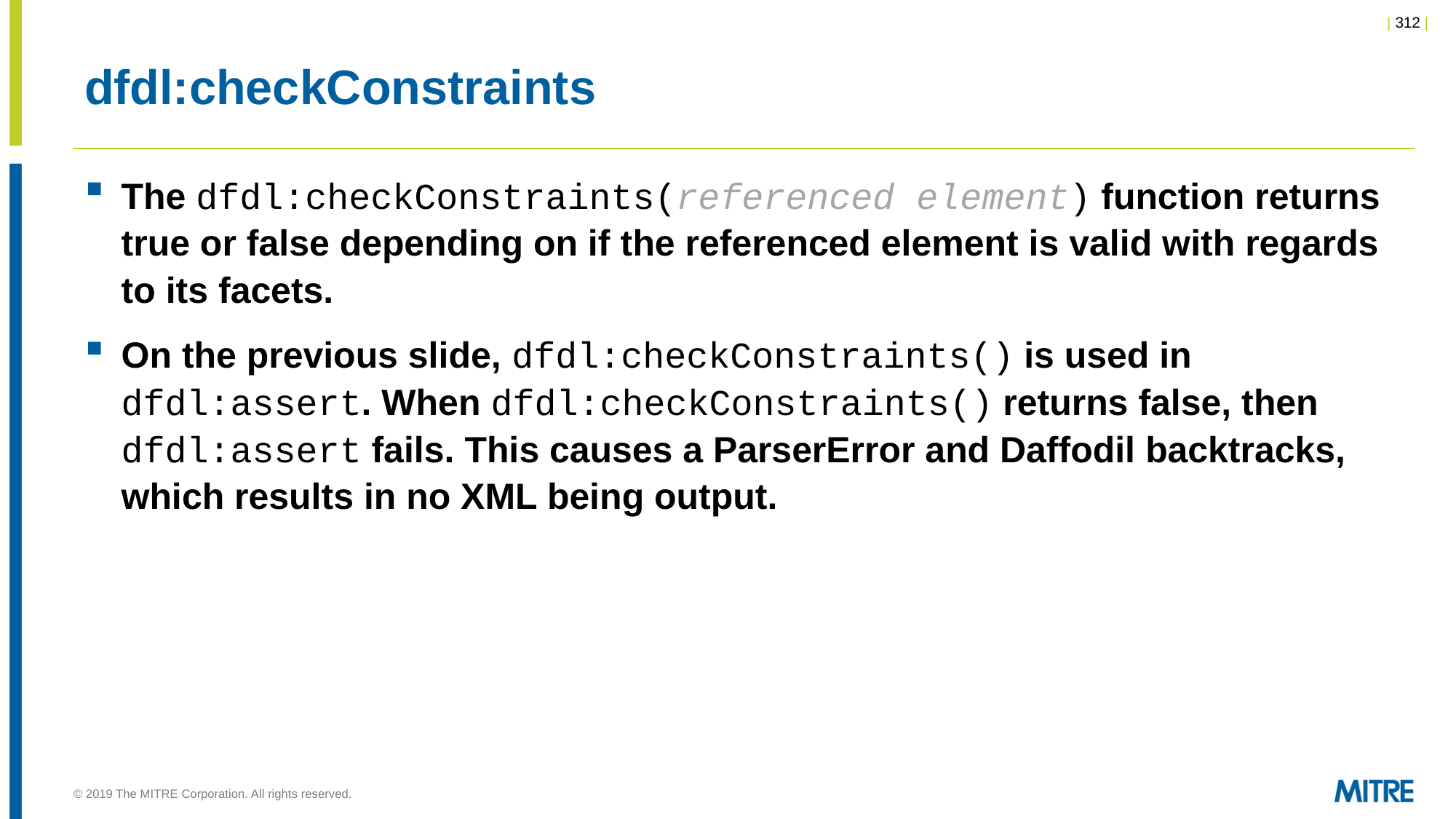

# dfdl:checkConstraints
The dfdl:checkConstraints(referenced element) function returns true or false depending on if the referenced element is valid with regards to its facets.
On the previous slide, dfdl:checkConstraints() is used in dfdl:assert. When dfdl:checkConstraints() returns false, then dfdl:assert fails. This causes a ParserError and Daffodil backtracks, which results in no XML being output.
© 2019 The MITRE Corporation. All rights reserved.